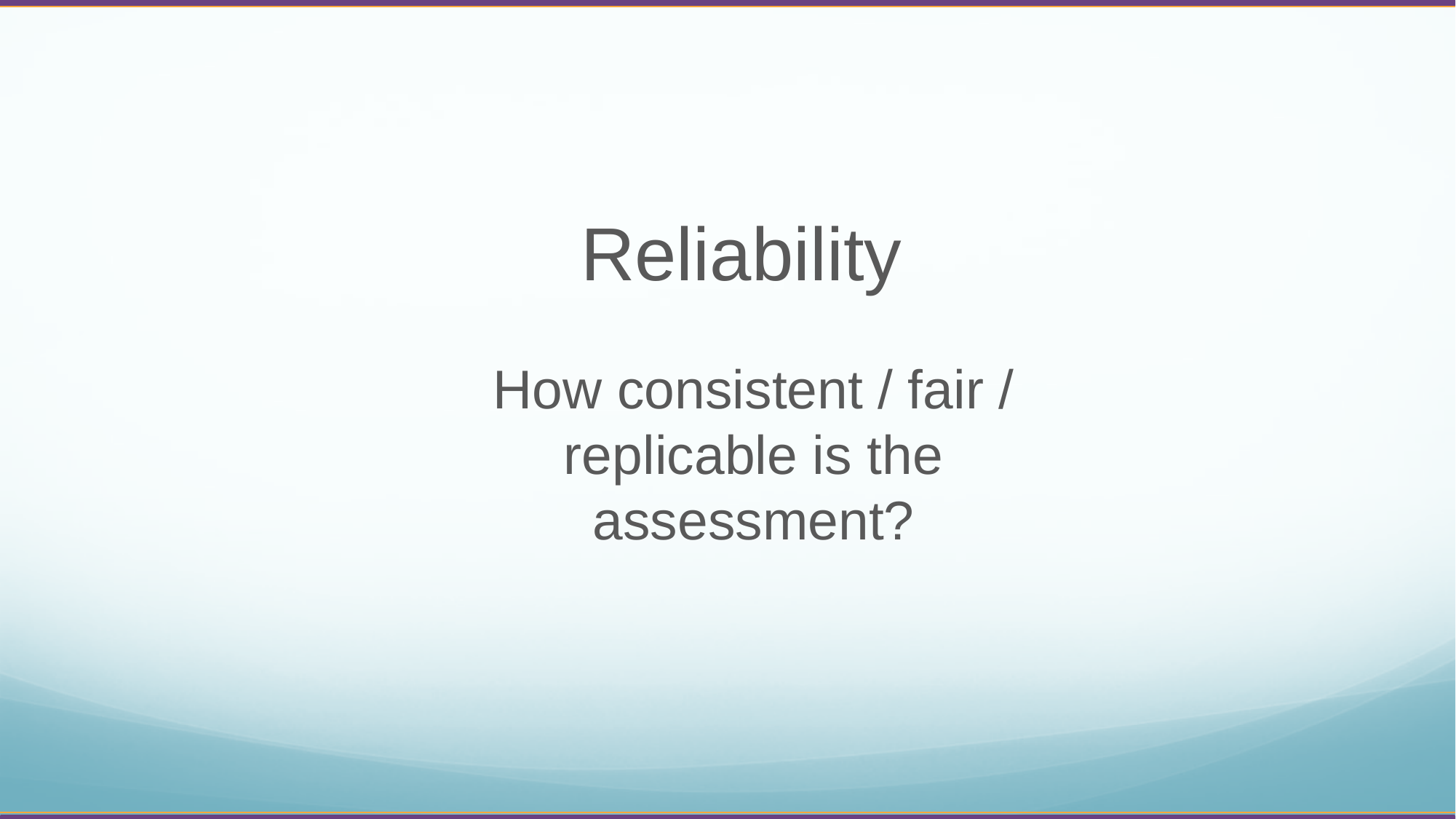

Reliability

How consistent / fair / replicable is the assessment?